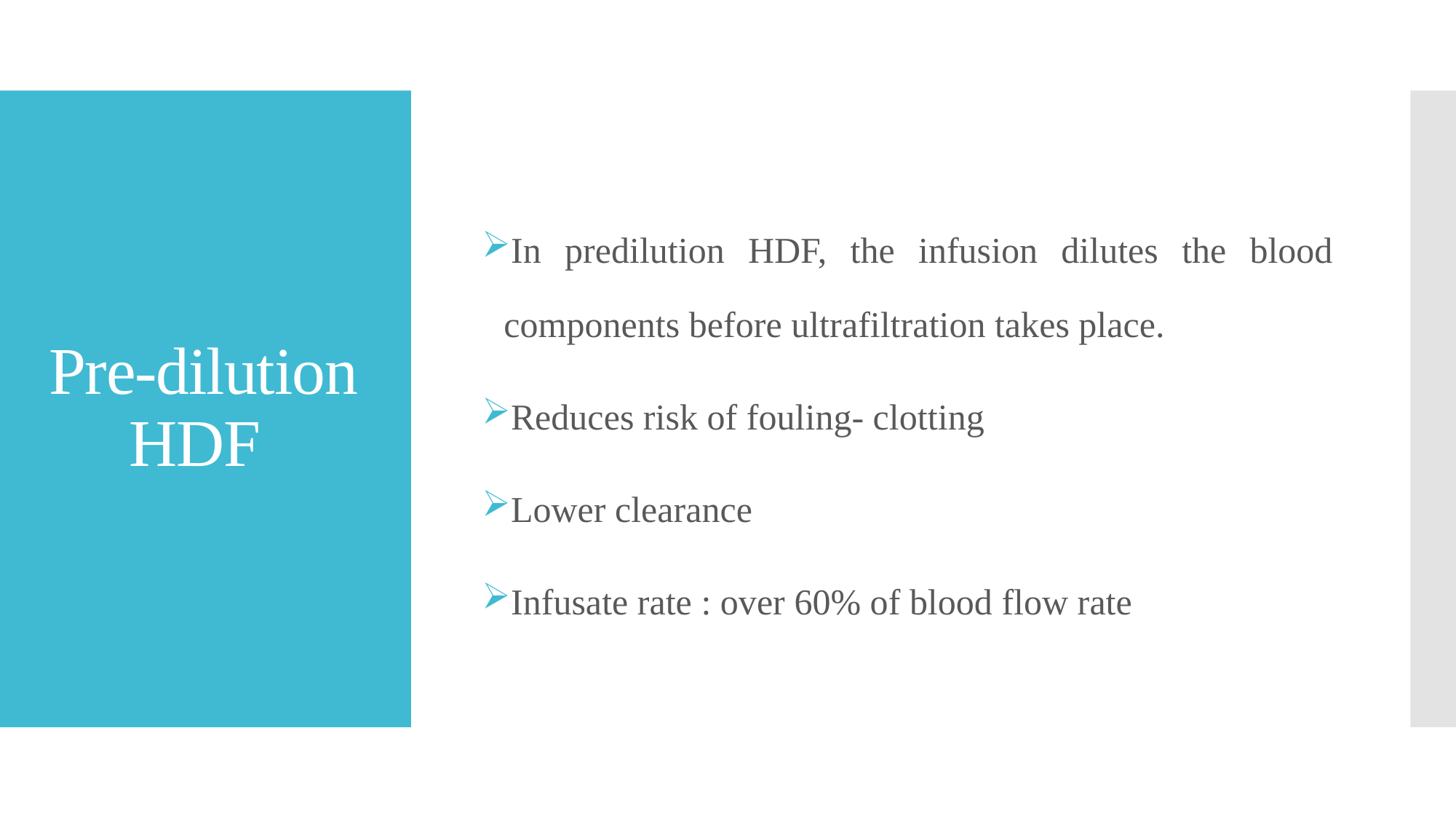

# Pre-dilution HDF
In predilution HDF, the infusion dilutes the blood components before ultrafiltration takes place.
Reduces risk of fouling- clotting
Lower clearance
Infusate rate : over 60% of blood flow rate